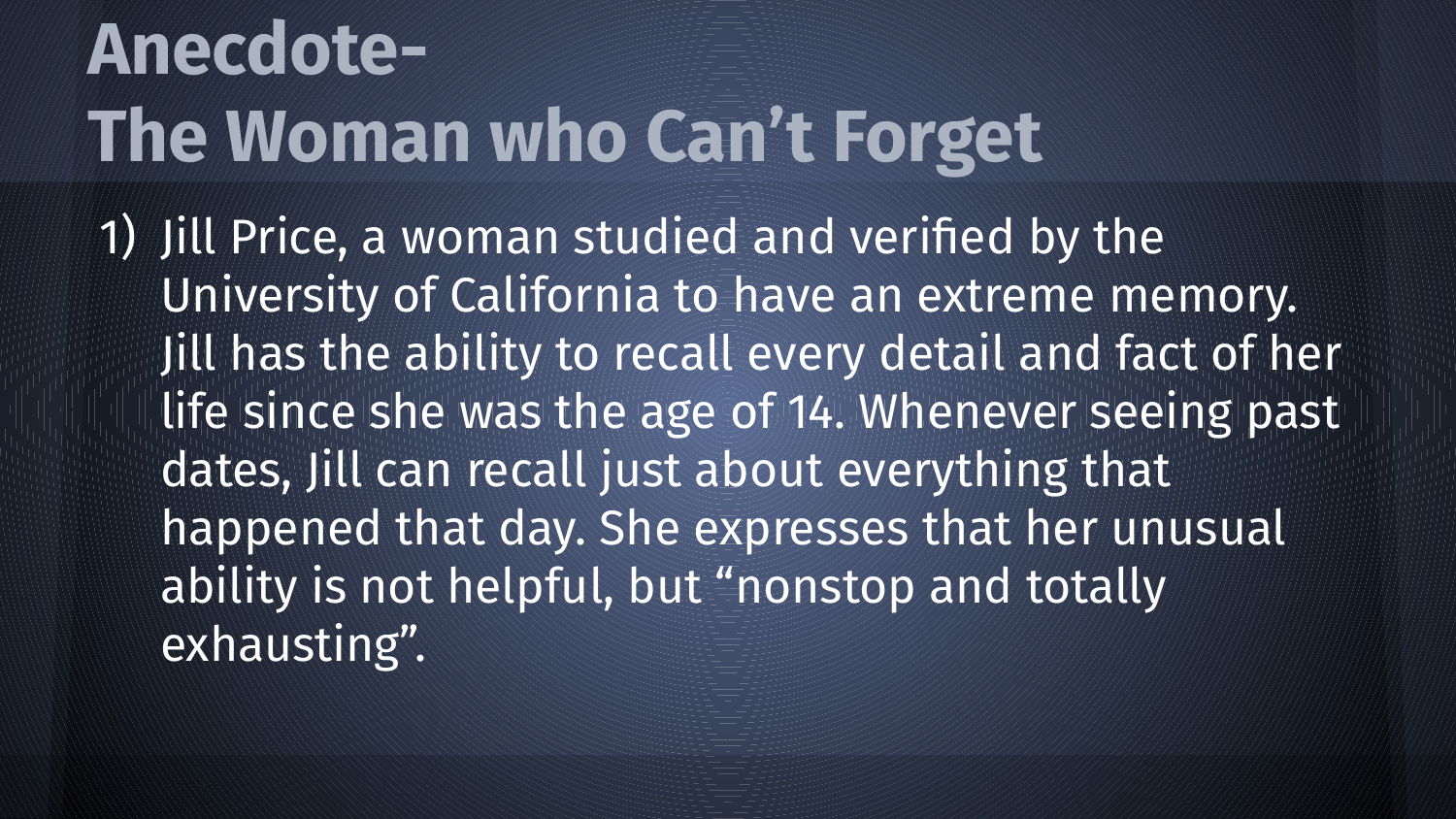

# Anecdote-
The Woman who Can’t Forget
Jill Price, a woman studied and verified by the University of California to have an extreme memory. Jill has the ability to recall every detail and fact of her life since she was the age of 14. Whenever seeing past dates, Jill can recall just about everything that happened that day. She expresses that her unusual ability is not helpful, but “nonstop and totally exhausting”.